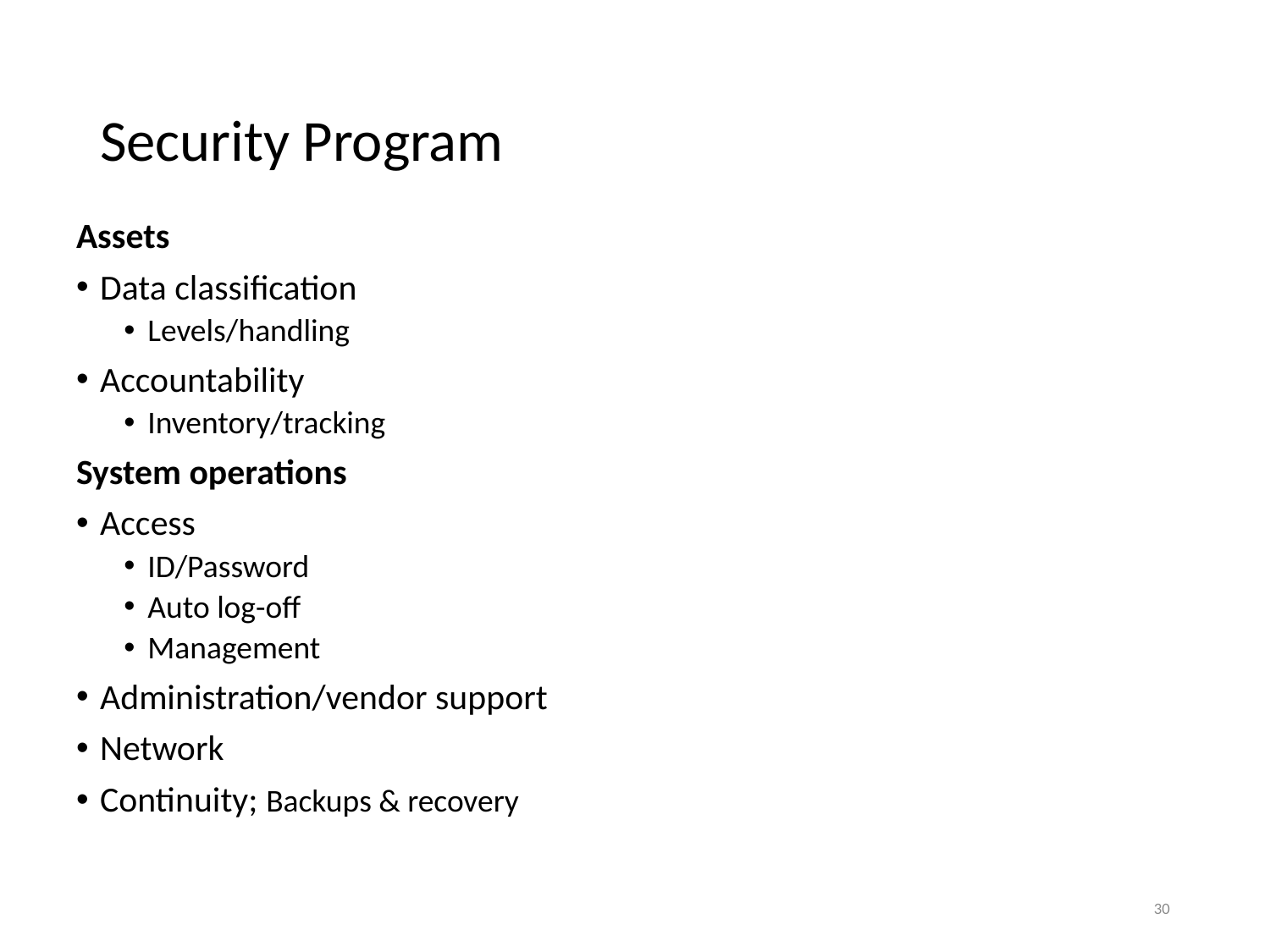

# Security Program
Assets
Data classification
Levels/handling
Accountability
Inventory/tracking
System operations
Access
ID/Password
Auto log-off
Management
Administration/vendor support
Network
Continuity; Backups & recovery

30